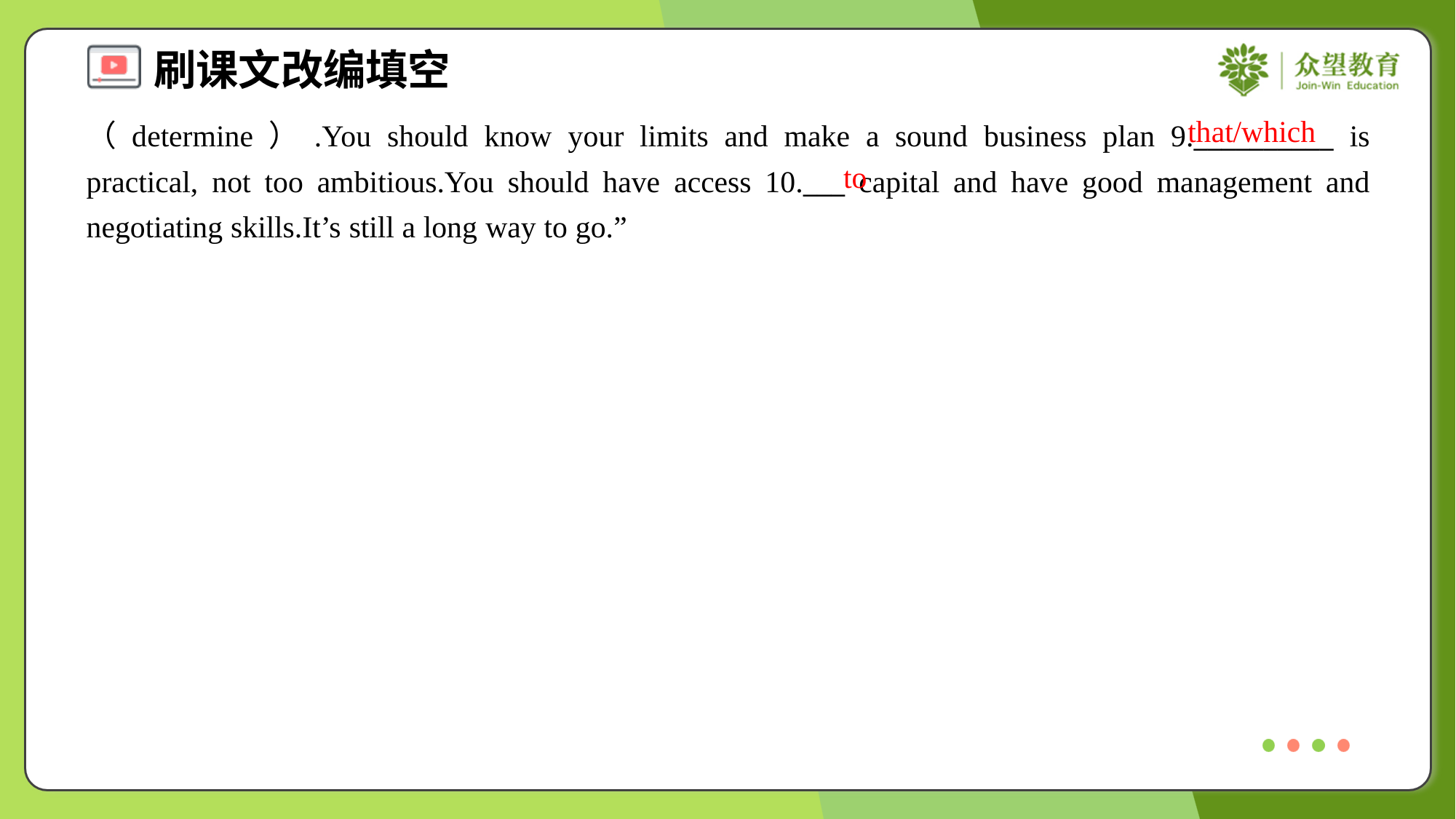

that/which
（determine）.You should know your limits and make a sound business plan 9.__________ is practical, not too ambitious.You should have access 10.___ capital and have good management and negotiating skills.It’s still a long way to go.”
to